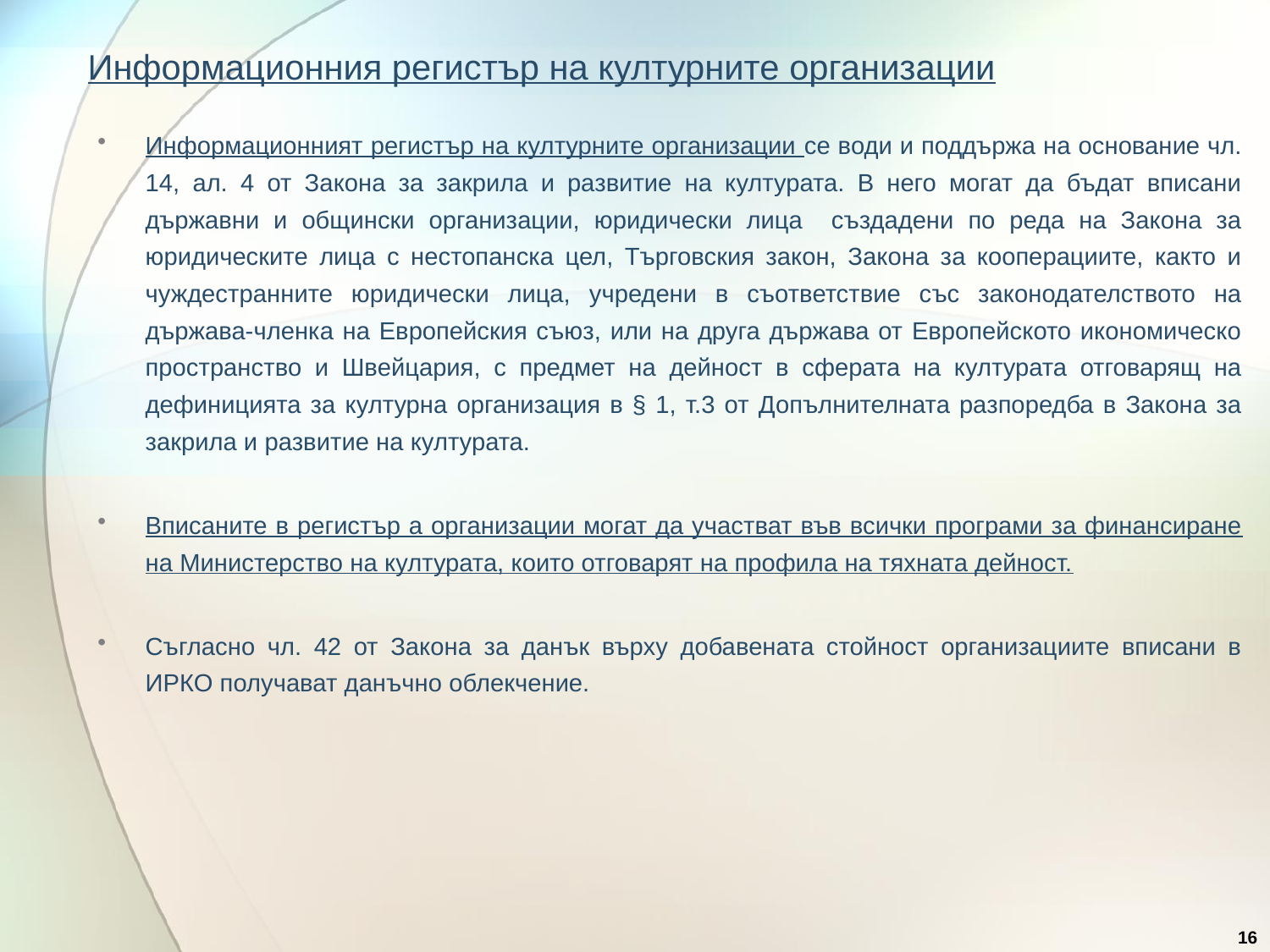

# Информационния регистър на културните организации
Информационният регистър на културните организации се води и поддържа на основание чл. 14, ал. 4 от Закона за закрила и развитие на културата. В него могат да бъдат вписани държавни и общински организации, юридически лица  създадени по реда на Закона за юридическите лица с нестопанска цел, Търговския закон, Закона за кооперациите, както и чуждестранните юридически лица, учредени в съответствие със законодателството на държава-членка на Европейския съюз, или на друга държава от Европейското икономическо пространство и Швейцария, с предмет на дейност в сферата на културата отговарящ на дефиницията за културна организация в § 1, т.3 от Допълнителната разпоредба в Закона за закрила и развитие на културата.

Вписаните в регистър а организации могат да участват във всички програми за финансиране на Министерство на културата, които отговарят на профила на тяхната дейност.

Съгласно чл. 42 от Закона за данък върху добавената стойност организациите вписани в ИРКО получават данъчно облекчение.

16